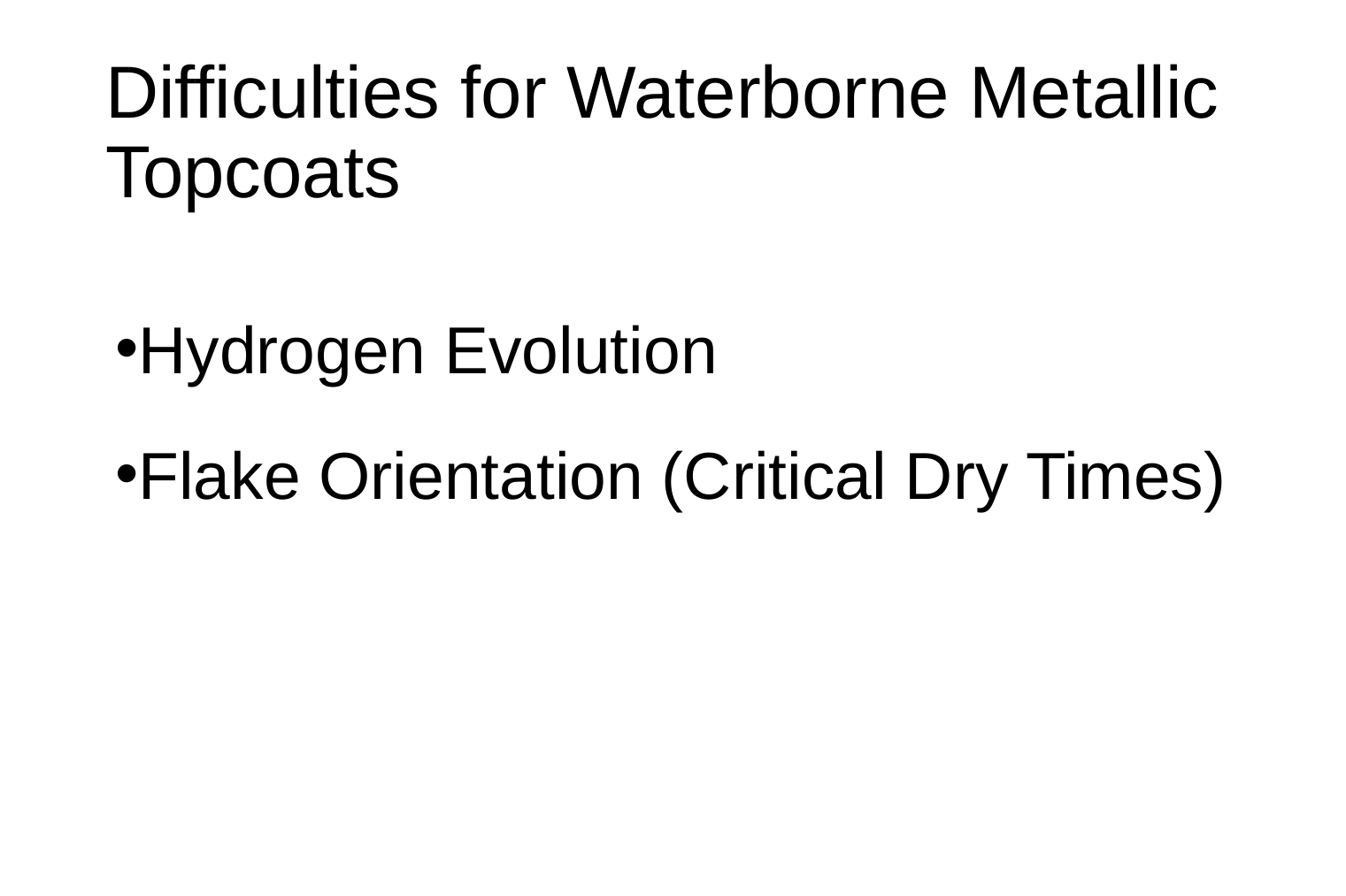

# Difficulties for Waterborne Metallic Topcoats
Hydrogen Evolution
Flake Orientation (Critical Dry Times)